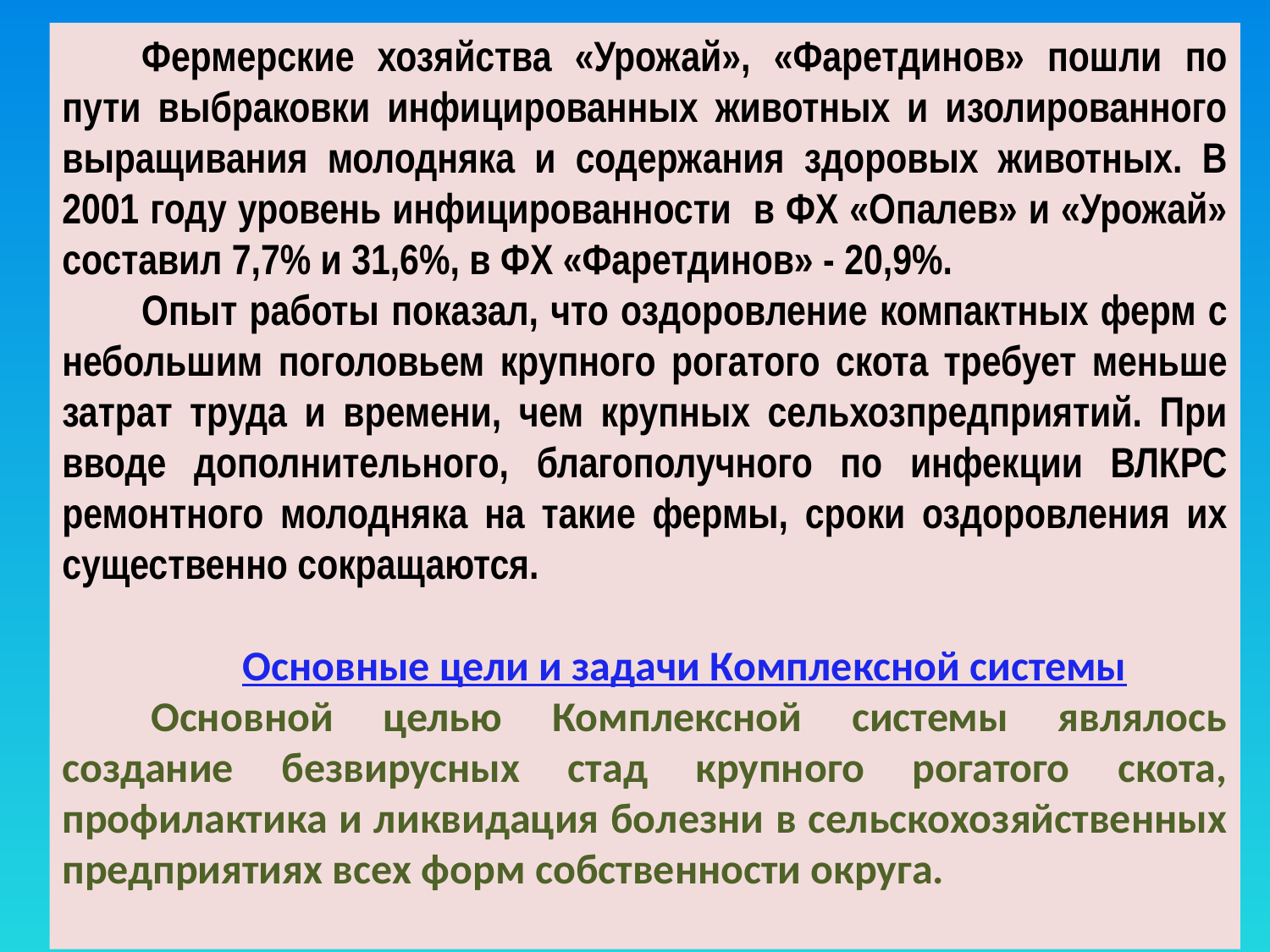

Фермерские хозяйства «Урожай», «Фаретдинов» пошли по пути выбраковки инфицированных животных и изолированного выращивания молодняка и содержания здоровых животных. В 2001 году уровень инфицированности  в ФХ «Опалев» и «Урожай» составил 7,7% и 31,6%, в ФХ «Фаретдинов» - 20,9%.
Опыт работы показал, что оздоровление компактных ферм с небольшим поголовьем крупного рогатого скота требует меньше затрат труда и времени, чем крупных сельхозпредприятий. При вводе дополнительного, благополучного по инфекции ВЛКРС ремонтного молодняка на такие фермы, сроки оздоровления их существенно сокращаются.

Основные цели и задачи Комплексной системы
 Основной целью Комплексной системы являлось создание безвирусных стад крупного рогатого скота, профилактика и ликвидация болезни в сельскохозяйственных предприятиях всех форм собственности округа.